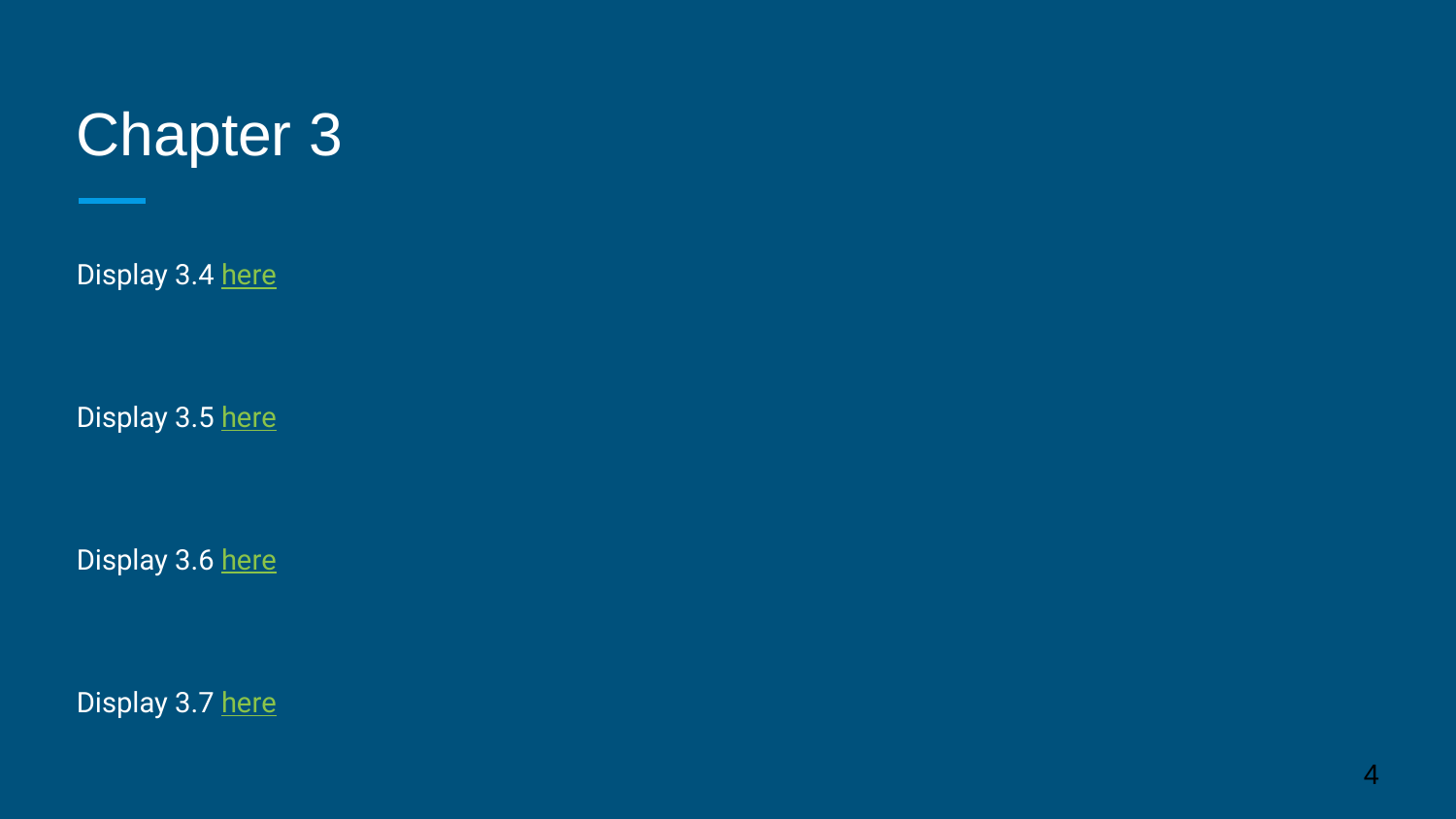

# Chapter 3
Display 3.4 here

Display 3.5 here

Display 3.6 here

Display 3.7 here
4